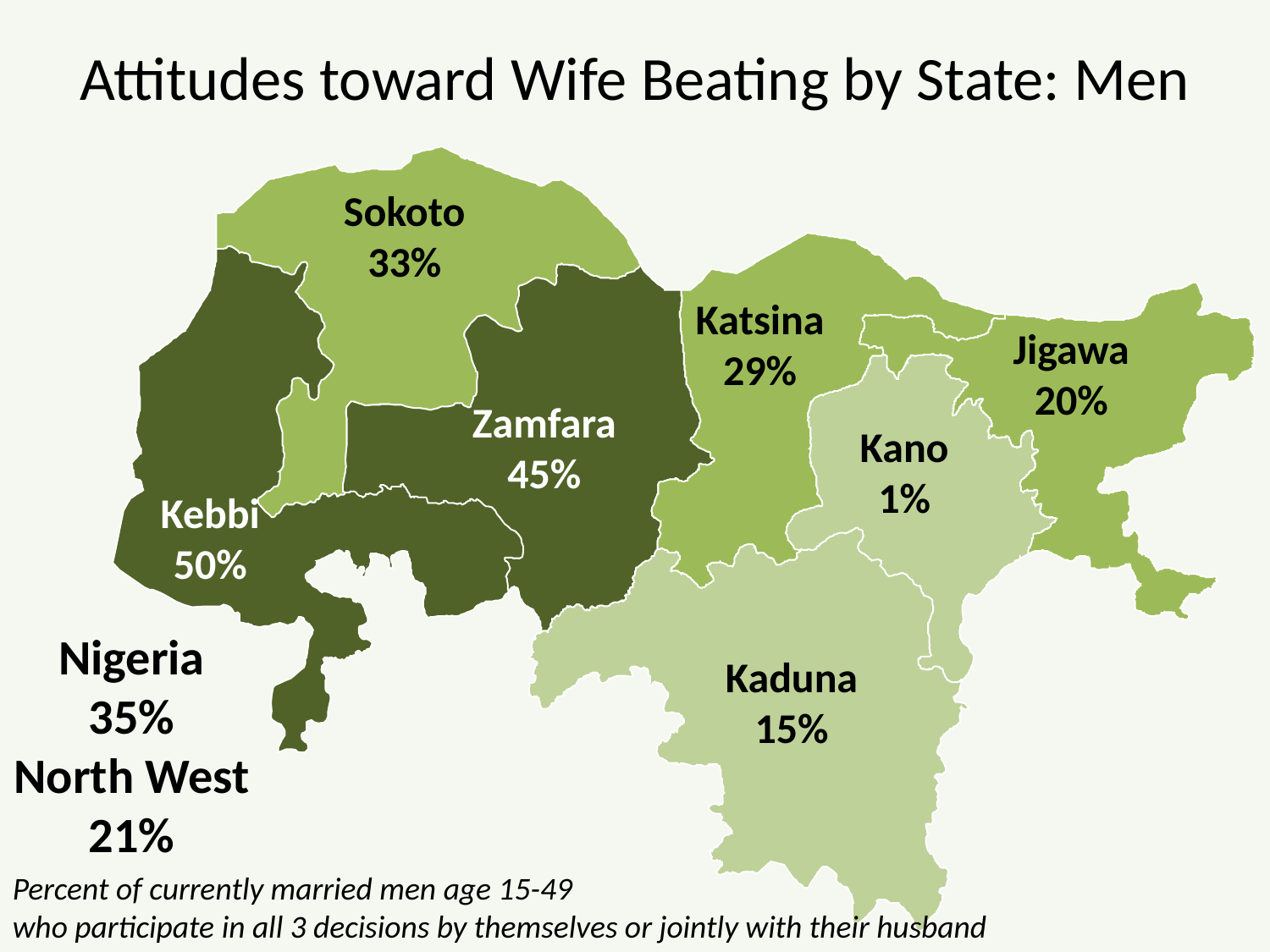

# Attitudes toward Wife Beating by State: Men

Sokoto
33%
Katsina
29%
Jigawa
20%
Zamfara
45%
Kano
1%
Kebbi
50%
Nigeria
35%
North West
21%
Kaduna
15%
Percent of currently married men age 15-49
who participate in all 3 decisions by themselves or jointly with their husband